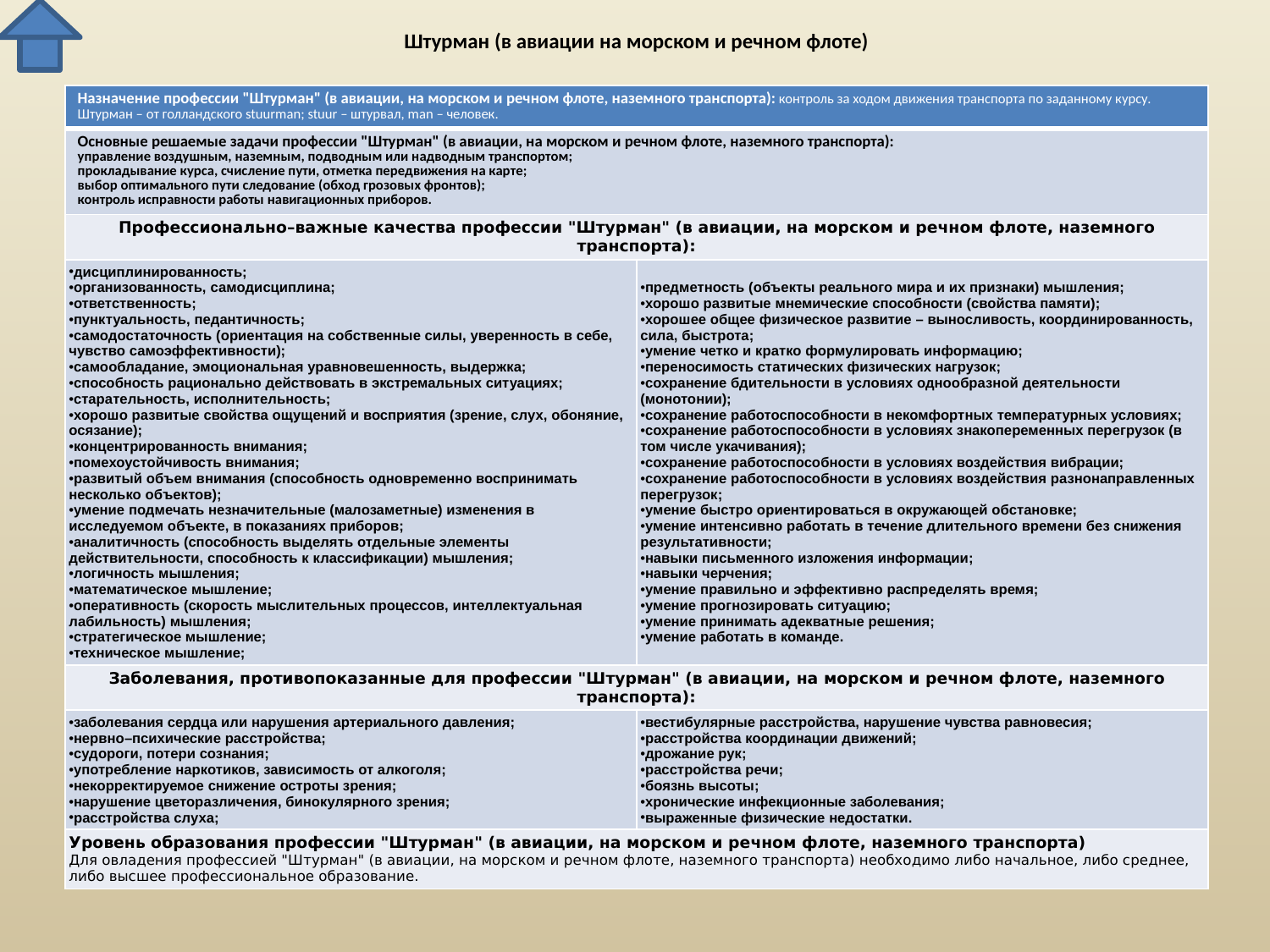

# Штурман (в авиации на морском и речном флоте)
| Назначение профессии "Штурман" (в авиации, на морском и речном флоте, наземного транспорта): контроль за ходом движения транспорта по заданному курсу. Штурман – от голландского stuurman; stuur – штурвал, man – человек. |  |
| --- | --- |
| Основные решаемые задачи профессии "Штурман" (в авиации, на морском и речном флоте, наземного транспорта): управление воздушным, наземным, подводным или надводным транспортом; прокладывание курса, счисление пути, отметка передвижения на карте; выбор оптимального пути следование (обход грозовых фронтов); контроль исправности работы навигационных приборов. |  |
| Профессионально–важные качества профессии "Штурман" (в авиации, на морском и речном флоте, наземного транспорта): |  |
| дисциплинированность; организованность, самодисциплина; ответственность; пунктуальность, педантичность; самодостаточность (ориентация на собственные силы, уверенность в себе, чувство самоэффективности); самообладание, эмоциональная уравновешенность, выдержка; способность рационально действовать в экстремальных ситуациях; старательность, исполнительность; хорошо развитые свойства ощущений и восприятия (зрение, слух, обоняние, осязание); концентрированность внимания; помехоустойчивость внимания; развитый объем внимания (способность одновременно воспринимать несколько объектов); умение подмечать незначительные (малозаметные) изменения в исследуемом объекте, в показаниях приборов; аналитичность (способность выделять отдельные элементы действительности, способность к классификации) мышления; логичность мышления; математическое мышление; оперативность (скорость мыслительных процессов, интеллектуальная лабильность) мышления; стратегическое мышление; техническое мышление; | предметность (объекты реального мира и их признаки) мышления; хорошо развитые мнемические способности (свойства памяти); хорошее общее физическое развитие – выносливость, координированность, сила, быстрота; умение четко и кратко формулировать информацию; переносимость статических физических нагрузок; сохранение бдительности в условиях однообразной деятельности (монотонии); сохранение работоспособности в некомфортных температурных условиях; сохранение работоспособности в условиях знакопеременных перегрузок (в том числе укачивания); сохранение работоспособности в условиях воздействия вибрации; сохранение работоспособности в условиях воздействия разнонаправленных перегрузок; умение быстро ориентироваться в окружающей обстановке; умение интенсивно работать в течение длительного времени без снижения результативности; навыки письменного изложения информации; навыки черчения; умение правильно и эффективно распределять время; умение прогнозировать ситуацию; умение принимать адекватные решения; умение работать в команде. |
| Заболевания, противопоказанные для профессии "Штурман" (в авиации, на морском и речном флоте, наземного транспорта): |  |
| заболевания сердца или нарушения артериального давления; нервно–психические расстройства; судороги, потери сознания; употребление наркотиков, зависимость от алкоголя; некорректируемое снижение остроты зрения; нарушение цветоразличения, бинокулярного зрения; расстройства слуха; | вестибулярные расстройства, нарушение чувства равновесия; расстройства координации движений; дрожание рук; расстройства речи; боязнь высоты; хронические инфекционные заболевания; выраженные физические недостатки. |
| Уровень образования профессии "Штурман" (в авиации, на морском и речном флоте, наземного транспорта) Для овладения профессией "Штурман" (в авиации, на морском и речном флоте, наземного транспорта) необходимо либо начальное, либо среднее, либо высшее профессиональное образование. |  |